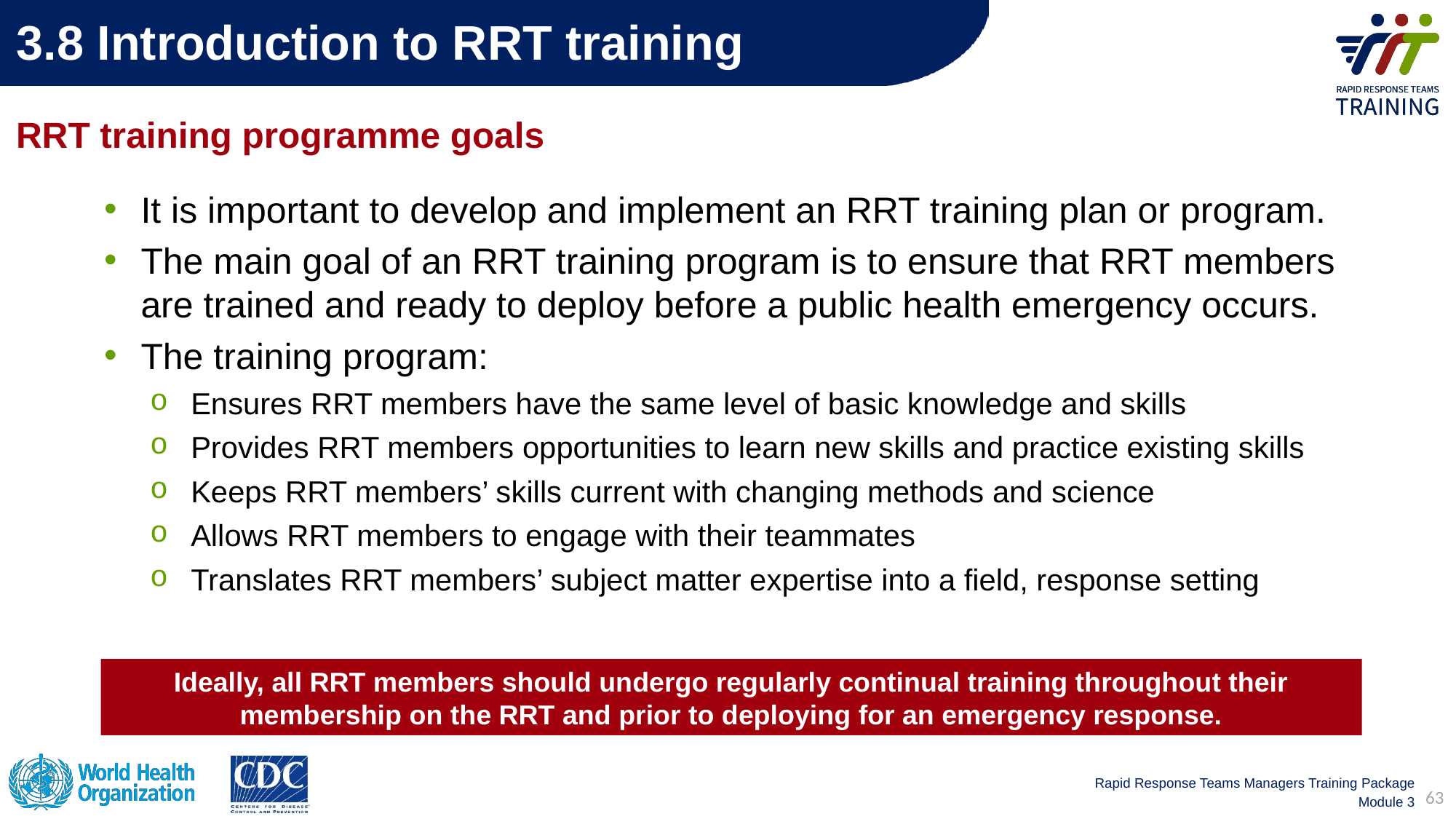

3.8 Introduction to RRT training​
# RRT training programme goals
It is important to develop and implement an RRT training plan or program.
The main goal of an RRT training program is to ensure that RRT members are trained and ready to deploy before a public health emergency occurs.
The training program:
Ensures RRT members have the same level of basic knowledge and skills
Provides RRT members opportunities to learn new skills and practice existing skills
Keeps RRT members’ skills current with changing methods and science
Allows RRT members to engage with their teammates
Translates RRT members’ subject matter expertise into a field, response setting
Ideally, all RRT members should undergo regularly continual training throughout their membership on the RRT and prior to deploying for an emergency response.
63